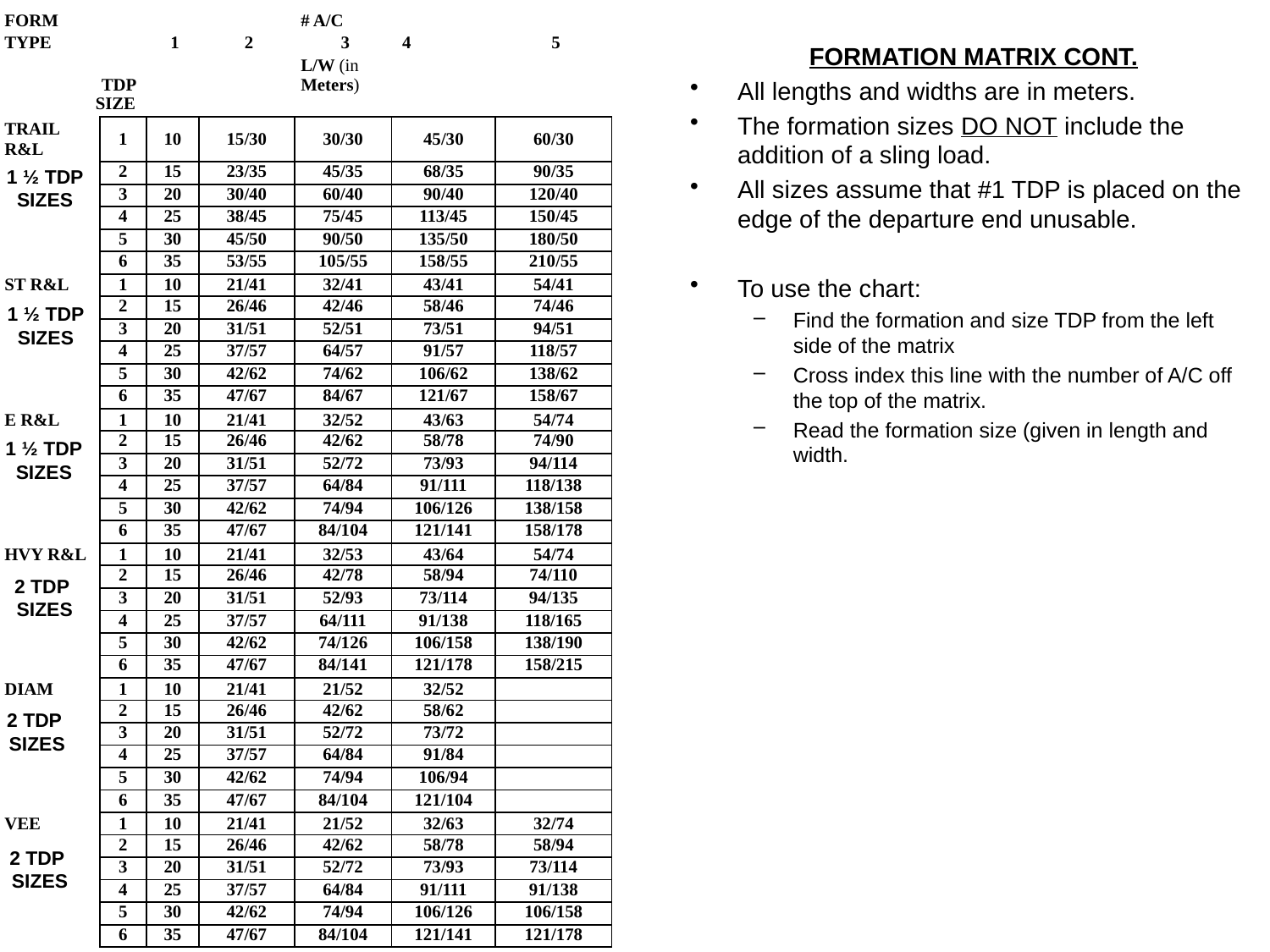

FORMATION MATRIX CONT.
All lengths and widths are in meters.
The formation sizes DO NOT include the addition of a sling load.
All sizes assume that #1 TDP is placed on the edge of the departure end unusable.

To use the chart:
Find the formation and size TDP from the left side of the matrix
Cross index this line with the number of A/C off the top of the matrix.
Read the formation size (given in length and width.

| FORM |  |  |  | # A/C |  |  |
| --- | --- | --- | --- | --- | --- | --- |
| TYPE |  | 1 | 2 | 3 | 4 | 5 |
| TDP |  |  |  | L/W (in Meters) |  |  |
| SIZE |  |  |  |  |  |  |
| TRAIL R&L | 1 | 10 | 15/30 | 30/30 | 45/30 | 60/30 |
|  | 2 | 15 | 23/35 | 45/35 | 68/35 | 90/35 |
|  | 3 | 20 | 30/40 | 60/40 | 90/40 | 120/40 |
|  | 4 | 25 | 38/45 | 75/45 | 113/45 | 150/45 |
|  | 5 | 30 | 45/50 | 90/50 | 135/50 | 180/50 |
|  | 6 | 35 | 53/55 | 105/55 | 158/55 | 210/55 |
| ST R&L | 1 | 10 | 21/41 | 32/41 | 43/41 | 54/41 |
|  | 2 | 15 | 26/46 | 42/46 | 58/46 | 74/46 |
|  | 3 | 20 | 31/51 | 52/51 | 73/51 | 94/51 |
|  | 4 | 25 | 37/57 | 64/57 | 91/57 | 118/57 |
|  | 5 | 30 | 42/62 | 74/62 | 106/62 | 138/62 |
|  | 6 | 35 | 47/67 | 84/67 | 121/67 | 158/67 |
| E R&L | 1 | 10 | 21/41 | 32/52 | 43/63 | 54/74 |
|  | 2 | 15 | 26/46 | 42/62 | 58/78 | 74/90 |
|  | 3 | 20 | 31/51 | 52/72 | 73/93 | 94/114 |
|  | 4 | 25 | 37/57 | 64/84 | 91/111 | 118/138 |
|  | 5 | 30 | 42/62 | 74/94 | 106/126 | 138/158 |
|  | 6 | 35 | 47/67 | 84/104 | 121/141 | 158/178 |
| HVY R&L | 1 | 10 | 21/41 | 32/53 | 43/64 | 54/74 |
|  | 2 | 15 | 26/46 | 42/78 | 58/94 | 74/110 |
|  | 3 | 20 | 31/51 | 52/93 | 73/114 | 94/135 |
|  | 4 | 25 | 37/57 | 64/111 | 91/138 | 118/165 |
|  | 5 | 30 | 42/62 | 74/126 | 106/158 | 138/190 |
|  | 6 | 35 | 47/67 | 84/141 | 121/178 | 158/215 |
| DIAM | 1 | 10 | 21/41 | 21/52 | 32/52 |  |
|  | 2 | 15 | 26/46 | 42/62 | 58/62 |  |
|  | 3 | 20 | 31/51 | 52/72 | 73/72 |  |
|  | 4 | 25 | 37/57 | 64/84 | 91/84 |  |
|  | 5 | 30 | 42/62 | 74/94 | 106/94 |  |
|  | 6 | 35 | 47/67 | 84/104 | 121/104 |  |
| VEE | 1 | 10 | 21/41 | 21/52 | 32/63 | 32/74 |
|  | 2 | 15 | 26/46 | 42/62 | 58/78 | 58/94 |
|  | 3 | 20 | 31/51 | 52/72 | 73/93 | 73/114 |
|  | 4 | 25 | 37/57 | 64/84 | 91/111 | 91/138 |
|  | 5 | 30 | 42/62 | 74/94 | 106/126 | 106/158 |
|  | 6 | 35 | 47/67 | 84/104 | 121/141 | 121/178 |
1 ½ TDP SIZES
1 ½ TDP SIZES
1 ½ TDP SIZES
2 TDP
 SIZES
2 TDP
SIZES
2 TDP
 SIZES